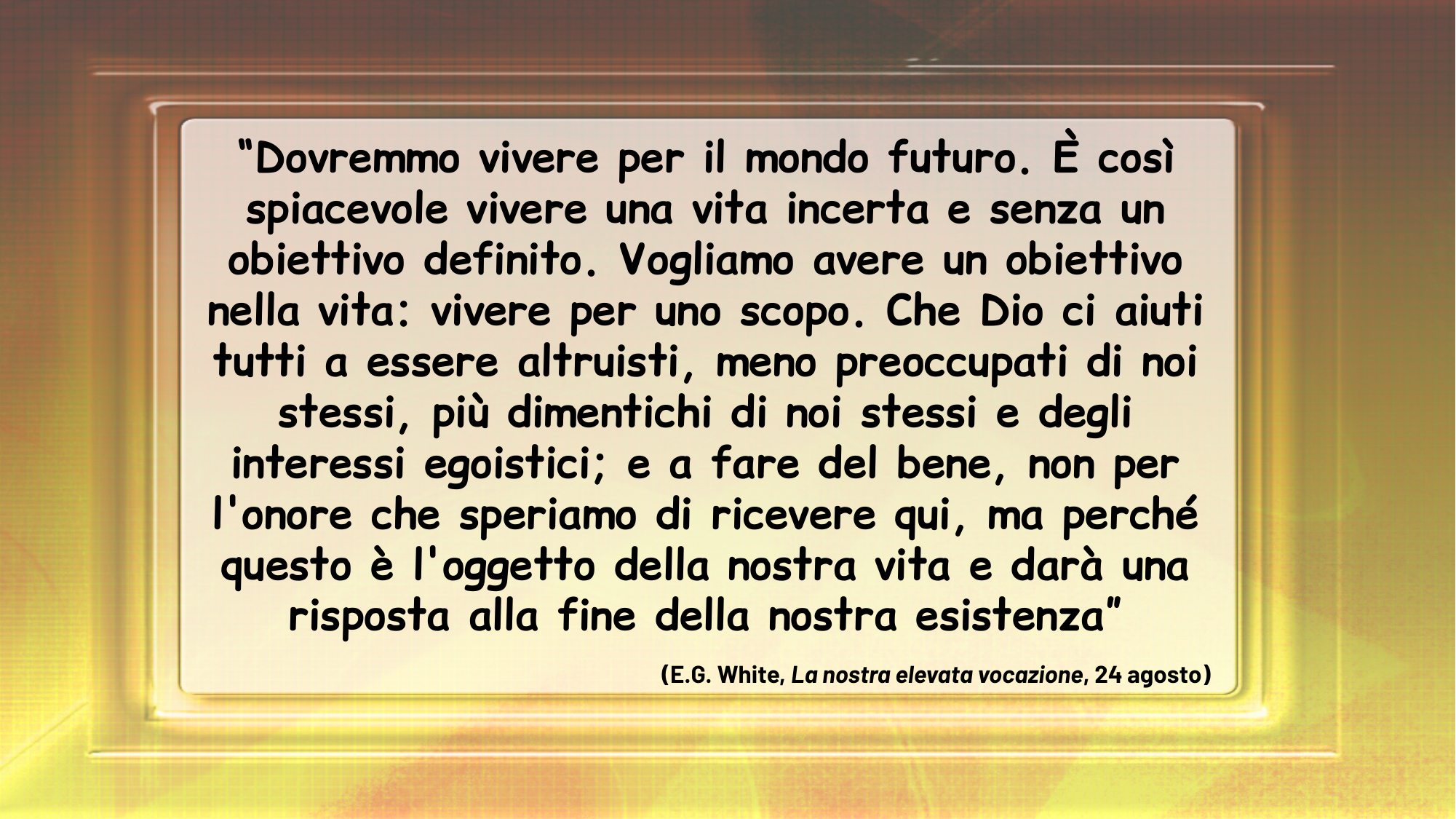

“Dovremmo vivere per il mondo futuro. ​È così spiacevole vivere una vita incerta e senza un obiettivo definito. ​Vogliamo avere un obiettivo nella vita: vivere per uno scopo. ​Che Dio ci aiuti tutti a essere altruisti, meno preoccupati di noi stessi, più dimentichi di noi stessi e degli interessi egoistici; e a fare del bene, non per l'onore che speriamo di ricevere qui, ma perché questo è l'oggetto della nostra vita e darà una risposta alla fine della nostra esistenza”
(E.G. White, La nostra elevata vocazione, 24 agosto)